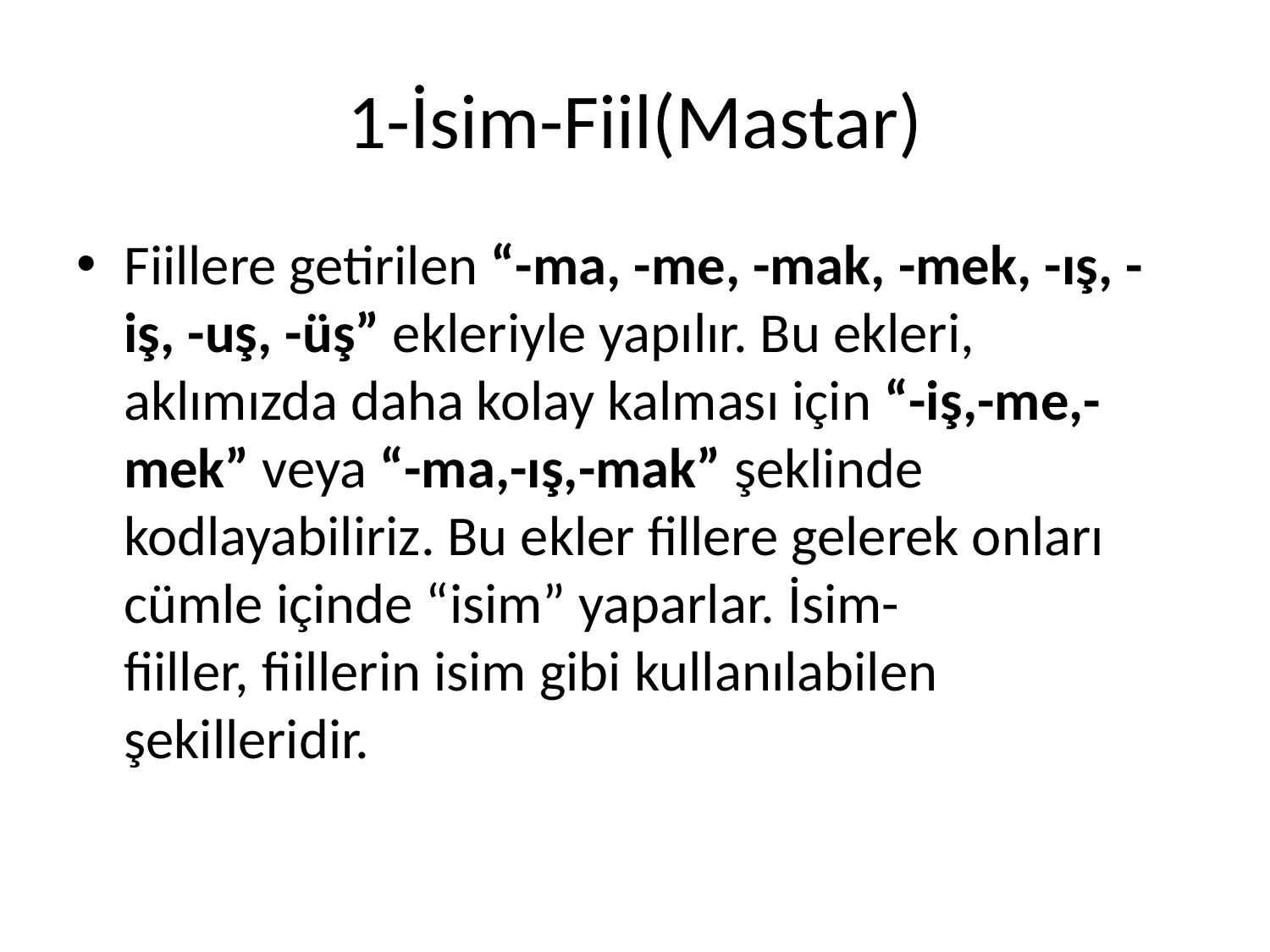

# 1-İsim-Fiil(Mastar)
Fiillere getirilen “-ma, -me, -mak, -mek, -ış, -iş, -uş, -üş” ekleriyle yapılır. Bu ekleri, aklımızda daha kolay kalması için “-iş,-me,-mek” veya “-ma,-ış,-mak” şeklinde kodlayabiliriz. Bu ekler fillere gelerek onları cümle içinde “isim” yaparlar. İsim-fiiller, fiillerin isim gibi kullanılabilen şekilleridir.